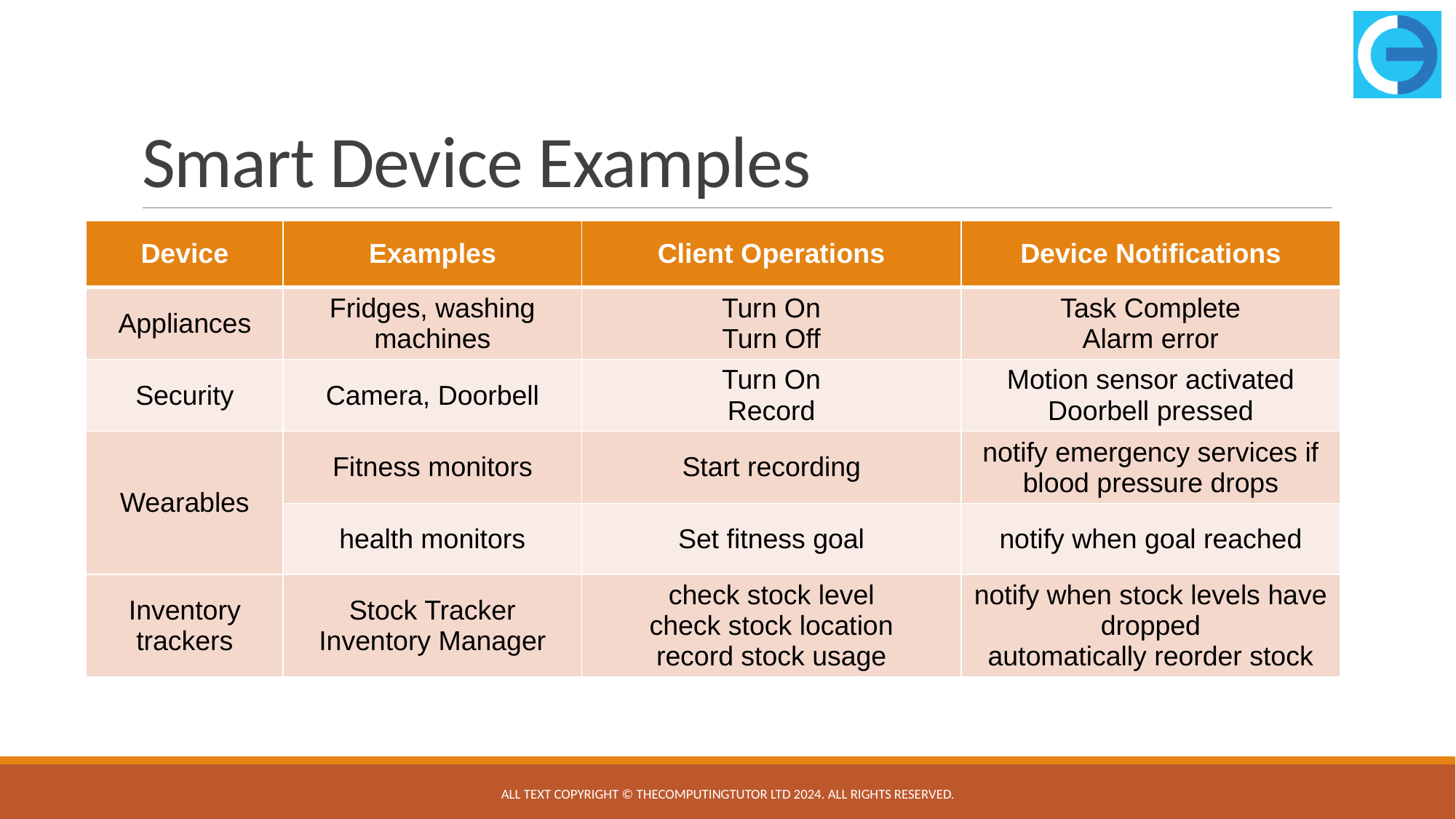

# Smart Device Examples
| Device | Examples | Client Operations | Device Notifications |
| --- | --- | --- | --- |
| Appliances | Fridges, washing machines | Turn On Turn Off | Task Complete Alarm error |
| Security | Camera, Doorbell | Turn On Record | Motion sensor activated Doorbell pressed |
| Wearables | Fitness monitors | Start recording | notify emergency services if blood pressure drops |
|  | health monitors | Set fitness goal | notify when goal reached |
| Inventory trackers | Stock Tracker Inventory Manager | check stock level check stock location record stock usage | notify when stock levels have dropped automatically reorder stock |
All text copyright © TheComputingTutor Ltd 2024. All rights Reserved.